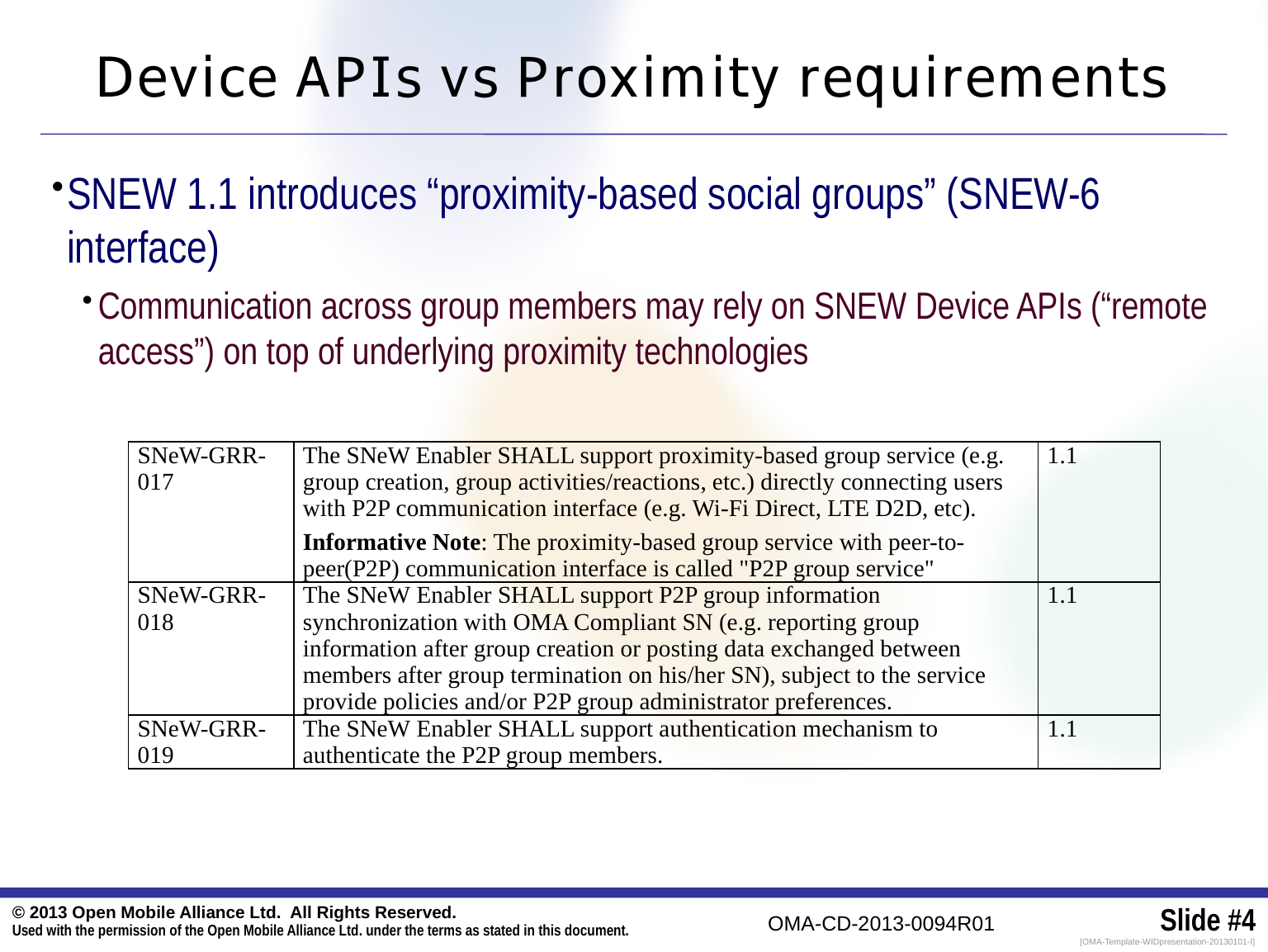

# Device APIs vs Proximity requirements
SNEW 1.1 introduces “proximity-based social groups” (SNEW-6 interface)
Communication across group members may rely on SNEW Device APIs (“remote access”) on top of underlying proximity technologies

| SNeW-GRR-017 | The SNeW Enabler SHALL support proximity-based group service (e.g. group creation, group activities/reactions, etc.) directly connecting users with P2P communication interface (e.g. Wi-Fi Direct, LTE D2D, etc). Informative Note: The proximity-based group service with peer-to-peer(P2P) communication interface is called "P2P group service" | 1.1 |
| --- | --- | --- |
| SNeW-GRR-018 | The SNeW Enabler SHALL support P2P group information synchronization with OMA Compliant SN (e.g. reporting group information after group creation or posting data exchanged between members after group termination on his/her SN), subject to the service provide policies and/or P2P group administrator preferences. | 1.1 |
| SNeW-GRR-019 | The SNeW Enabler SHALL support authentication mechanism to authenticate the P2P group members. | 1.1 |